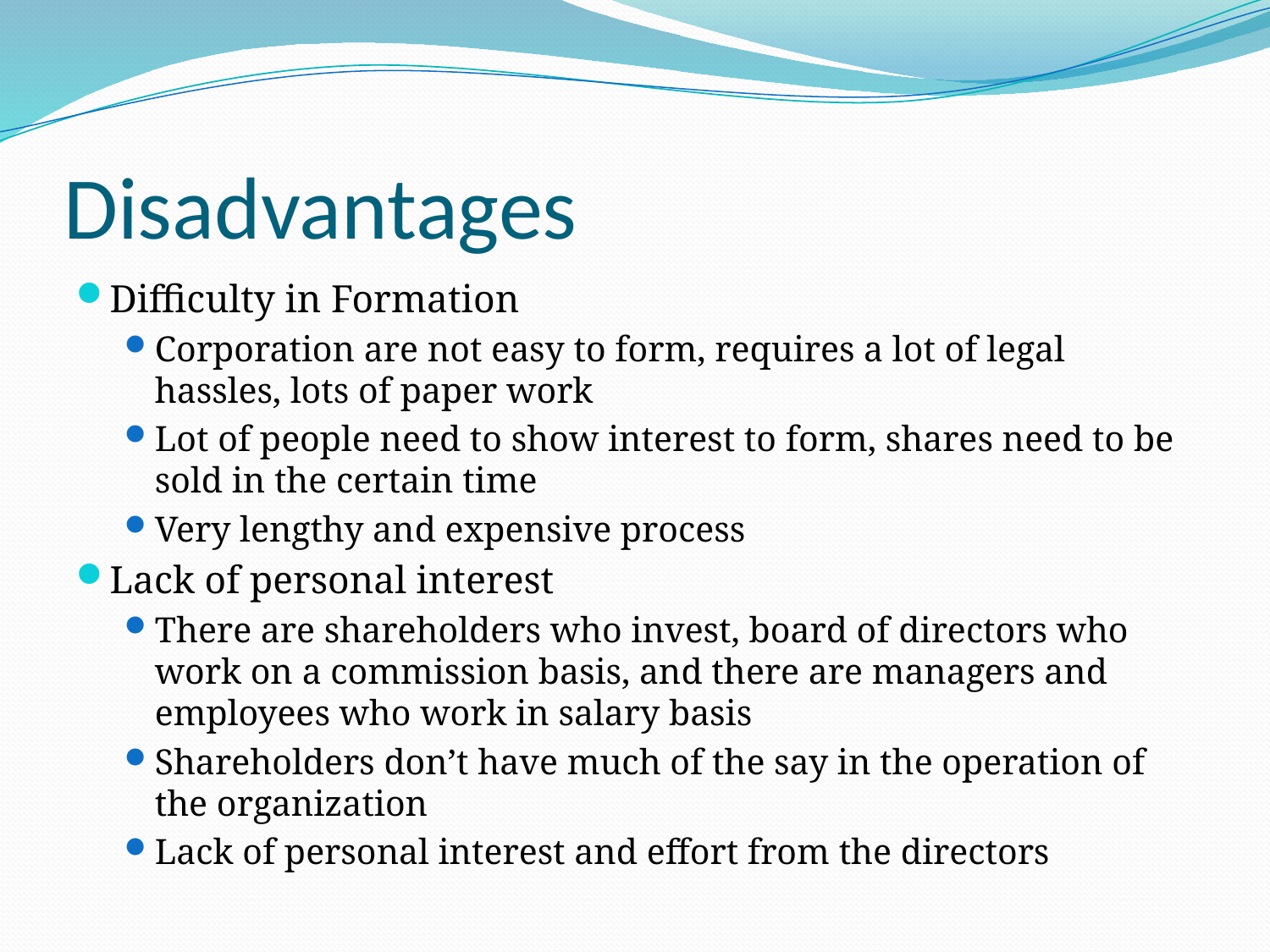

# Disadvantages
Difficulty in Formation
Corporation are not easy to form, requires a lot of legal hassles, lots of paper work
Lot of people need to show interest to form, shares need to be sold in the certain time
Very lengthy and expensive process
Lack of personal interest
There are shareholders who invest, board of directors who work on a commission basis, and there are managers and employees who work in salary basis
Shareholders don’t have much of the say in the operation of the organization
Lack of personal interest and effort from the directors